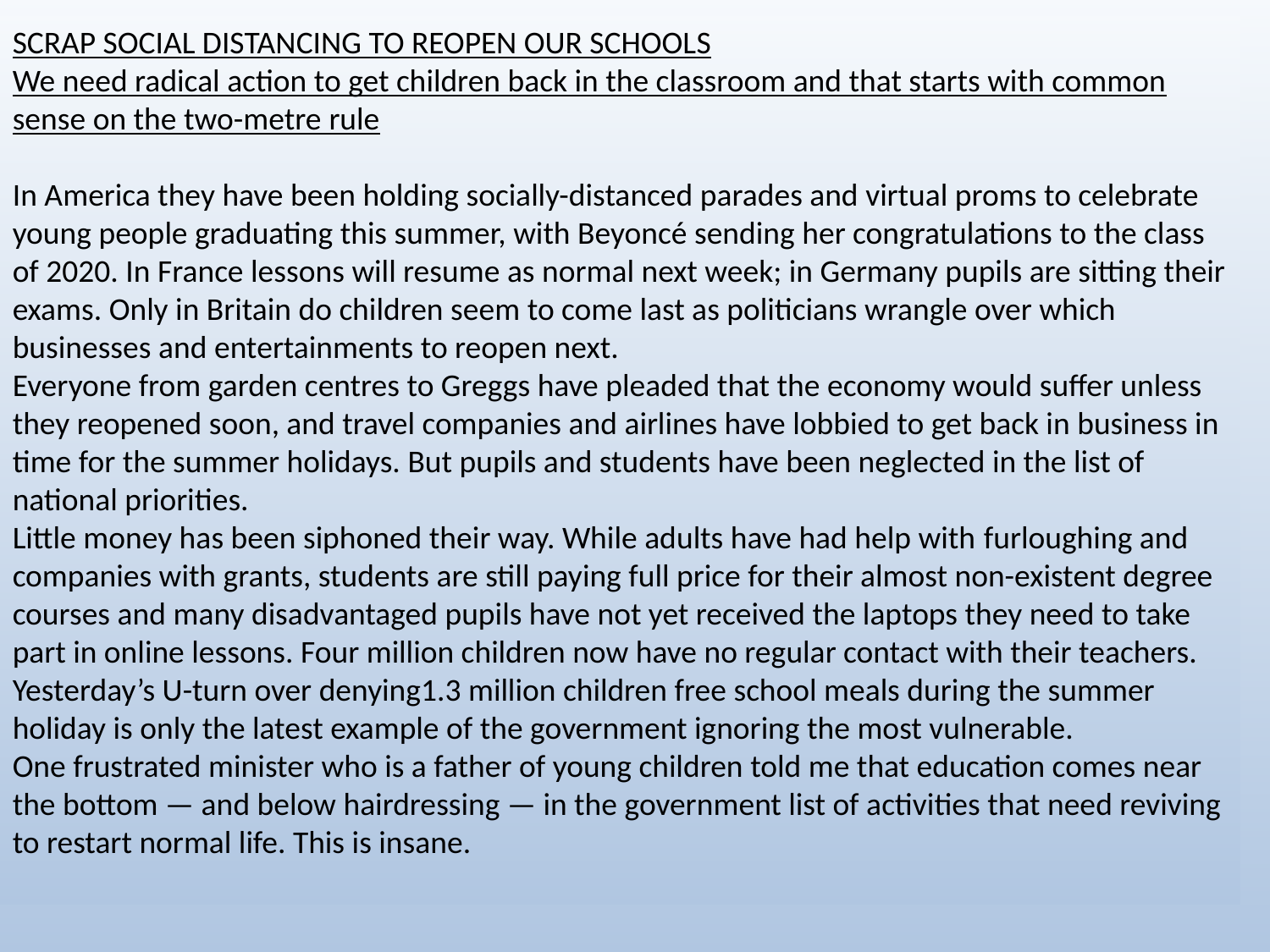

SCRAP SOCIAL DISTANCING TO REOPEN OUR SCHOOLS
We need radical action to get children back in the classroom and that starts with common sense on the two-metre rule

In America they have been holding socially-distanced parades and virtual proms to celebrate young people graduating this summer, with Beyoncé sending her congratulations to the class of 2020. In France lessons will resume as normal next week; in Germany pupils are sitting their exams. Only in Britain do children seem to come last as politicians wrangle over which businesses and entertainments to reopen next.
Everyone from garden centres to Greggs have pleaded that the economy would suffer unless they reopened soon, and travel companies and airlines have lobbied to get back in business in time for the summer holidays. But pupils and students have been neglected in the list of national priorities.
Little money has been siphoned their way. While adults have had help with furloughing and companies with grants, students are still paying full price for their almost non-existent degree courses and many disadvantaged pupils have not yet received the laptops they need to take part in online lessons. Four million children now have no regular contact with their teachers. Yesterday’s U-turn over denying1.3 million children free school meals during the summer holiday is only the latest example of the government ignoring the most vulnerable.
One frustrated minister who is a father of young children told me that education comes near the bottom — and below hairdressing — in the government list of activities that need reviving to restart normal life. This is insane.